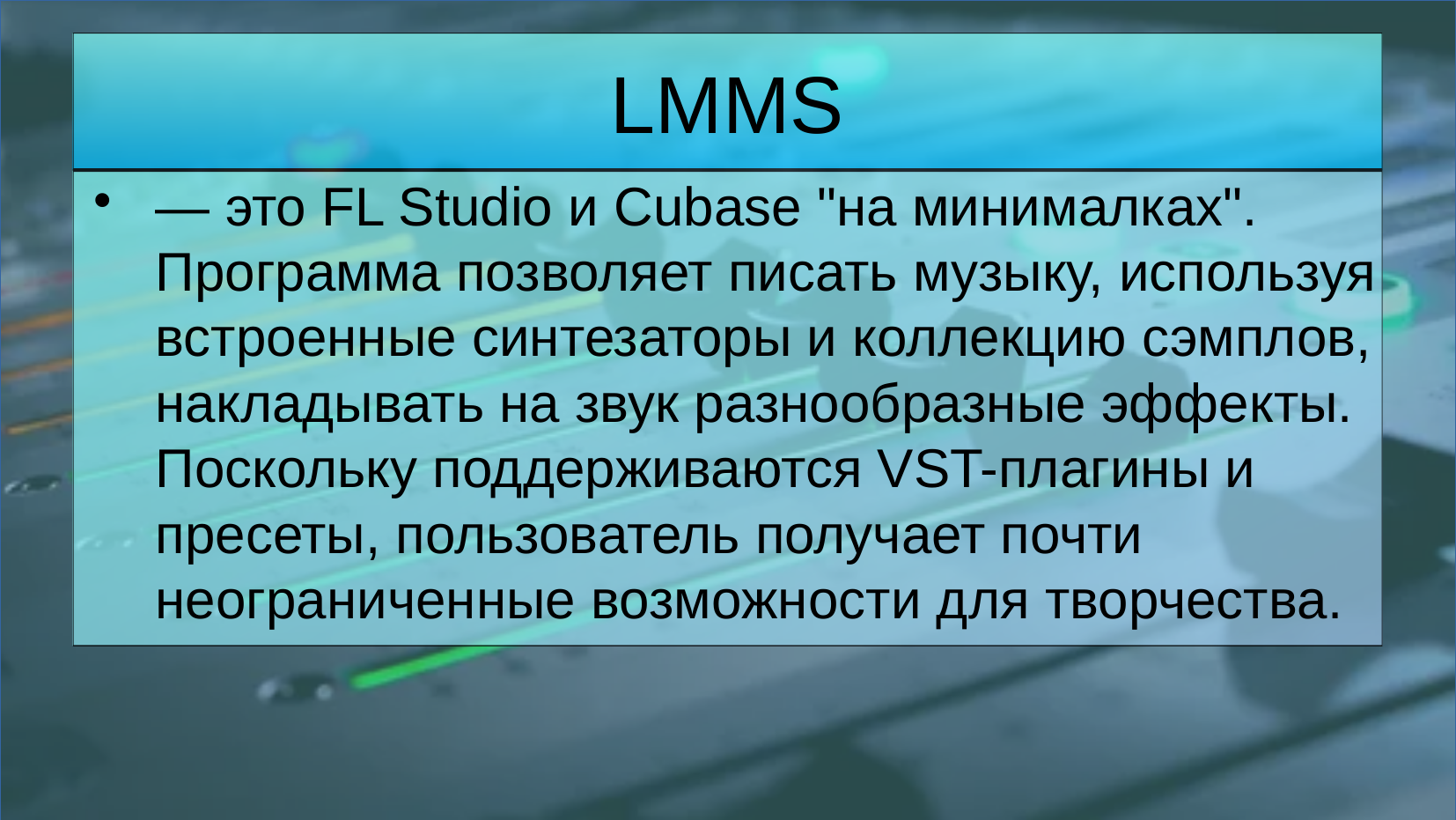

LMMS
— это FL Studio и Cubase "на минималках". Программа позволяет писать музыку, используя встроенные синтезаторы и коллекцию сэмплов, накладывать на звук разнообразные эффекты. Поскольку поддерживаются VST-плагины и пресеты, пользователь получает почти неограниченные возможности для творчества.